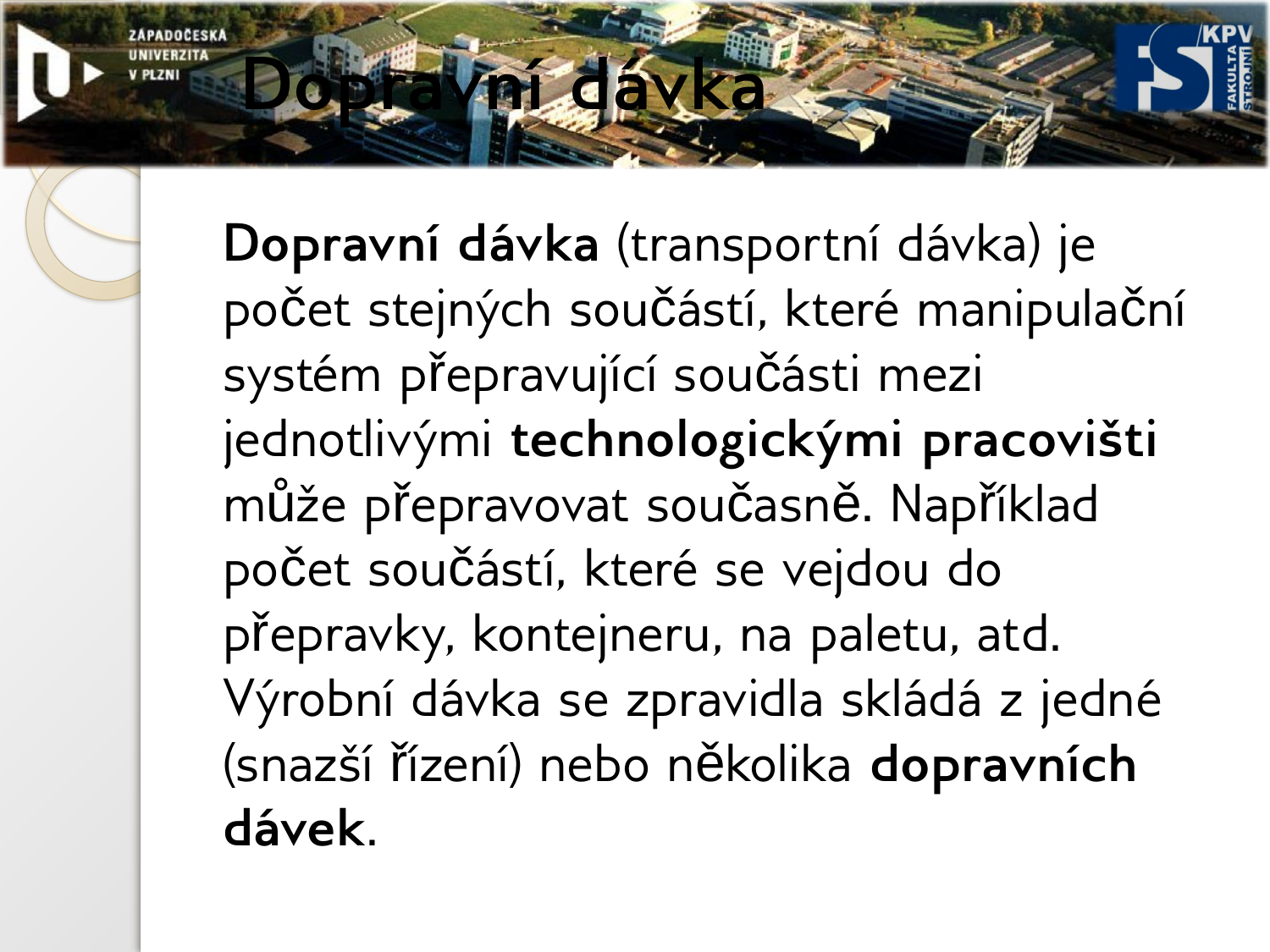

# Dopravní dávka
Dopravní dávka (transportní dávka) je počet stejných součástí, které manipulační systém přepravující součásti mezi jednotlivými technologickými pracovišti může přepravovat současně. Například počet součástí, které se vejdou do přepravky, kontejneru, na paletu, atd. Výrobní dávka se zpravidla skládá z jedné (snazší řízení) nebo několika dopravních dávek.